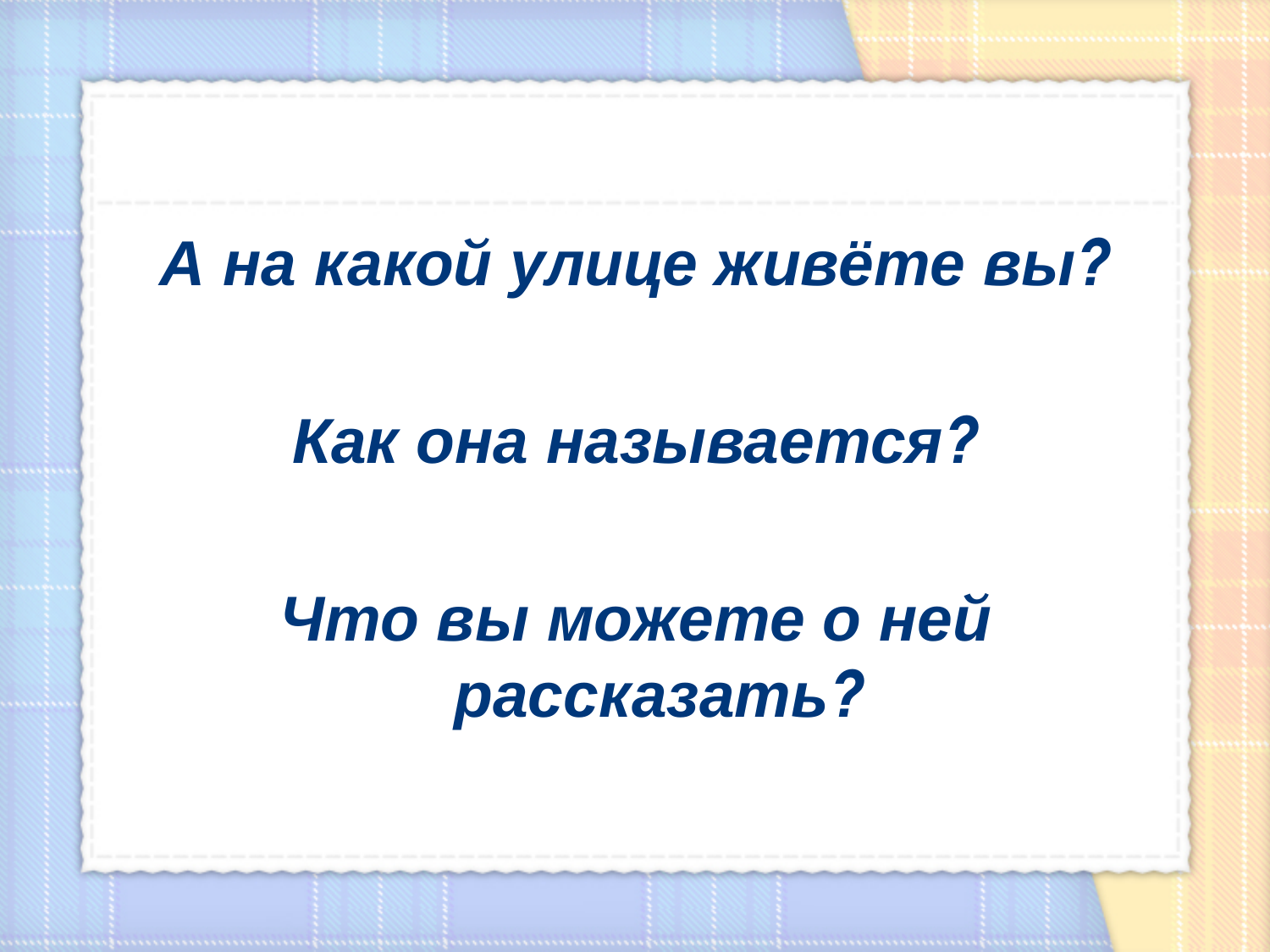

А на какой улице живёте вы?

Как она называется?

Что вы можете о ней рассказать?